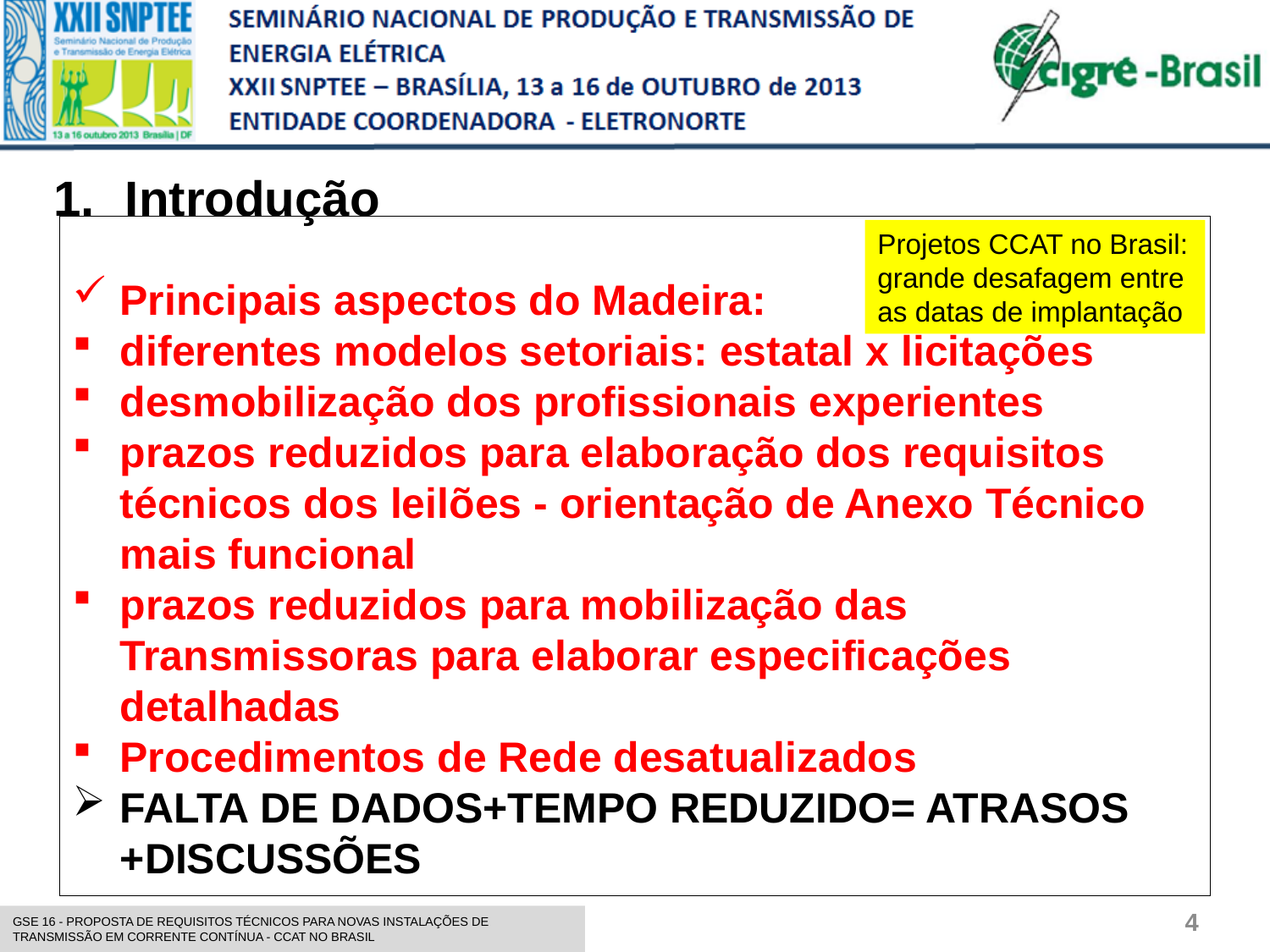

Introdução

Principais aspectos do Madeira:
diferentes modelos setoriais: estatal x licitações
desmobilização dos profissionais experientes
prazos reduzidos para elaboração dos requisitos técnicos dos leilões - orientação de Anexo Técnico mais funcional
prazos reduzidos para mobilização das Transmissoras para elaborar especificações detalhadas
Procedimentos de Rede desatualizados
FALTA DE DADOS+TEMPO REDUZIDO= ATRASOS +DISCUSSÕES
Projetos CCAT no Brasil: grande desafagem entre as datas de implantação
4